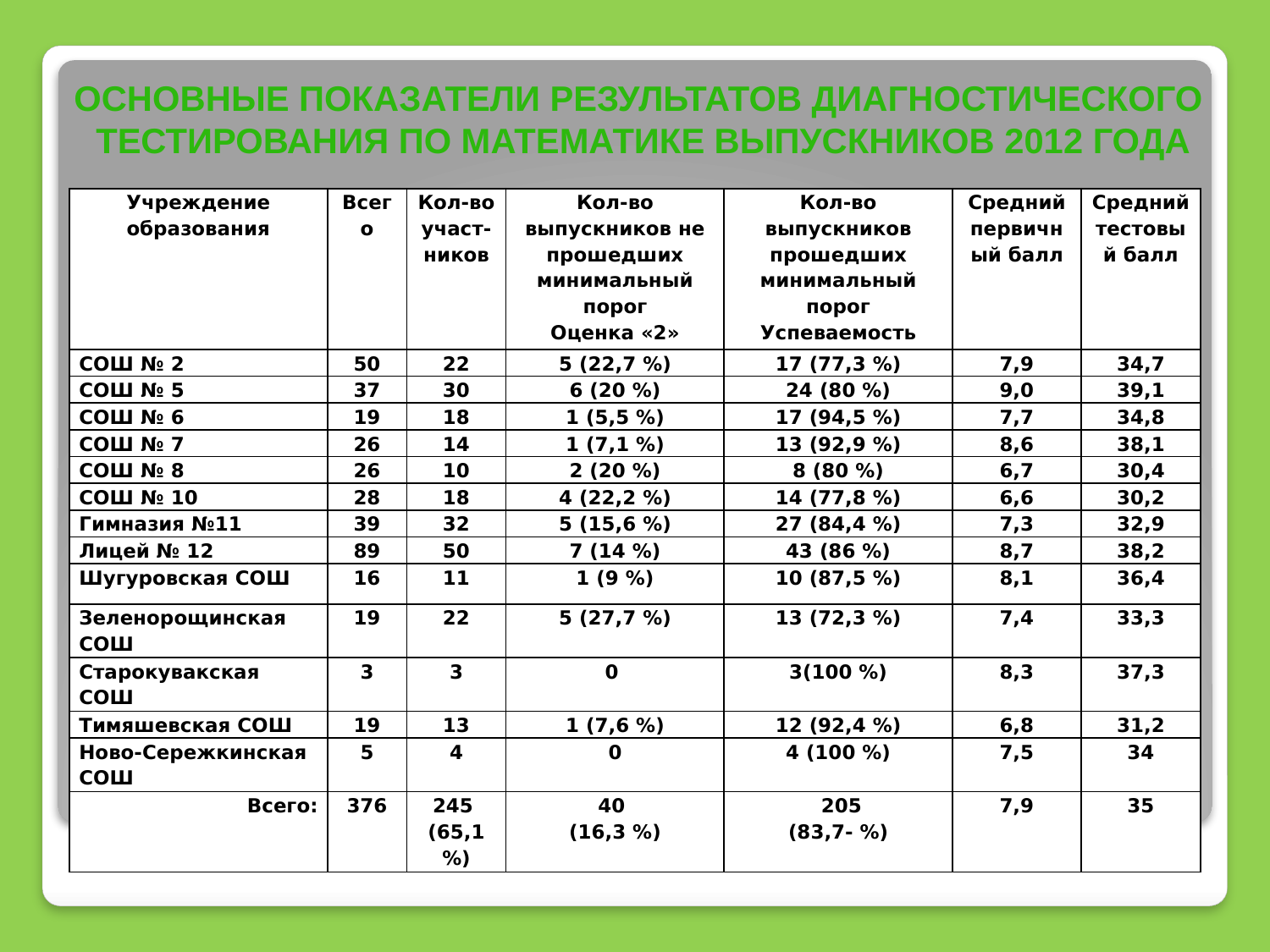

Основные показатели результатов диагностического
Тестирования по математике выпускников 2012 года
| Учреждение образования | Всего | Кол-во участ-ников | Кол-во выпускников не прошедших минимальный порог Оценка «2» | Кол-во выпускников прошедших минимальный порог Успеваемость | Средний первичный балл | Средний тестовый балл |
| --- | --- | --- | --- | --- | --- | --- |
| СОШ № 2 | 50 | 22 | 5 (22,7 %) | 17 (77,3 %) | 7,9 | 34,7 |
| СОШ № 5 | 37 | 30 | 6 (20 %) | 24 (80 %) | 9,0 | 39,1 |
| СОШ № 6 | 19 | 18 | 1 (5,5 %) | 17 (94,5 %) | 7,7 | 34,8 |
| СОШ № 7 | 26 | 14 | 1 (7,1 %) | 13 (92,9 %) | 8,6 | 38,1 |
| СОШ № 8 | 26 | 10 | 2 (20 %) | 8 (80 %) | 6,7 | 30,4 |
| СОШ № 10 | 28 | 18 | 4 (22,2 %) | 14 (77,8 %) | 6,6 | 30,2 |
| Гимназия №11 | 39 | 32 | 5 (15,6 %) | 27 (84,4 %) | 7,3 | 32,9 |
| Лицей № 12 | 89 | 50 | 7 (14 %) | 43 (86 %) | 8,7 | 38,2 |
| Шугуровская СОШ | 16 | 11 | 1 (9 %) | 10 (87,5 %) | 8,1 | 36,4 |
| Зеленорощинская СОШ | 19 | 22 | 5 (27,7 %) | 13 (72,3 %) | 7,4 | 33,3 |
| Старокувакская СОШ | 3 | 3 | 0 | 3(100 %) | 8,3 | 37,3 |
| Тимяшевская СОШ | 19 | 13 | 1 (7,6 %) | 12 (92,4 %) | 6,8 | 31,2 |
| Ново-Сережкинская СОШ | 5 | 4 | 0 | 4 (100 %) | 7,5 | 34 |
| Всего: | 376 | 245 (65,1 %) | 40 (16,3 %) | 205 (83,7- %) | 7,9 | 35 |